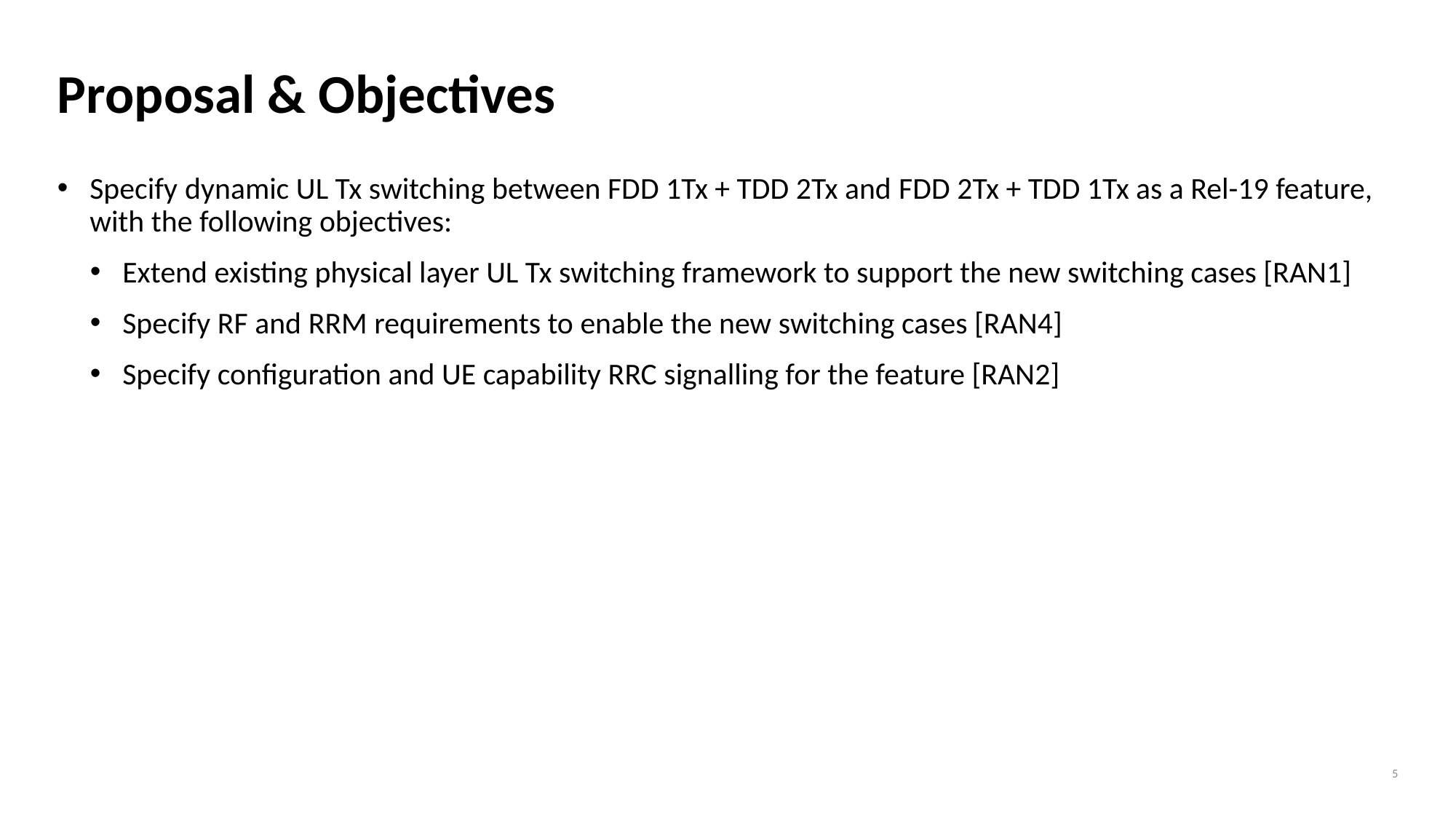

# Proposal & Objectives
Specify dynamic UL Tx switching between FDD 1Tx + TDD 2Tx and FDD 2Tx + TDD 1Tx as a Rel-19 feature, with the following objectives:
Extend existing physical layer UL Tx switching framework to support the new switching cases [RAN1]
Specify RF and RRM requirements to enable the new switching cases [RAN4]
Specify configuration and UE capability RRC signalling for the feature [RAN2]
5